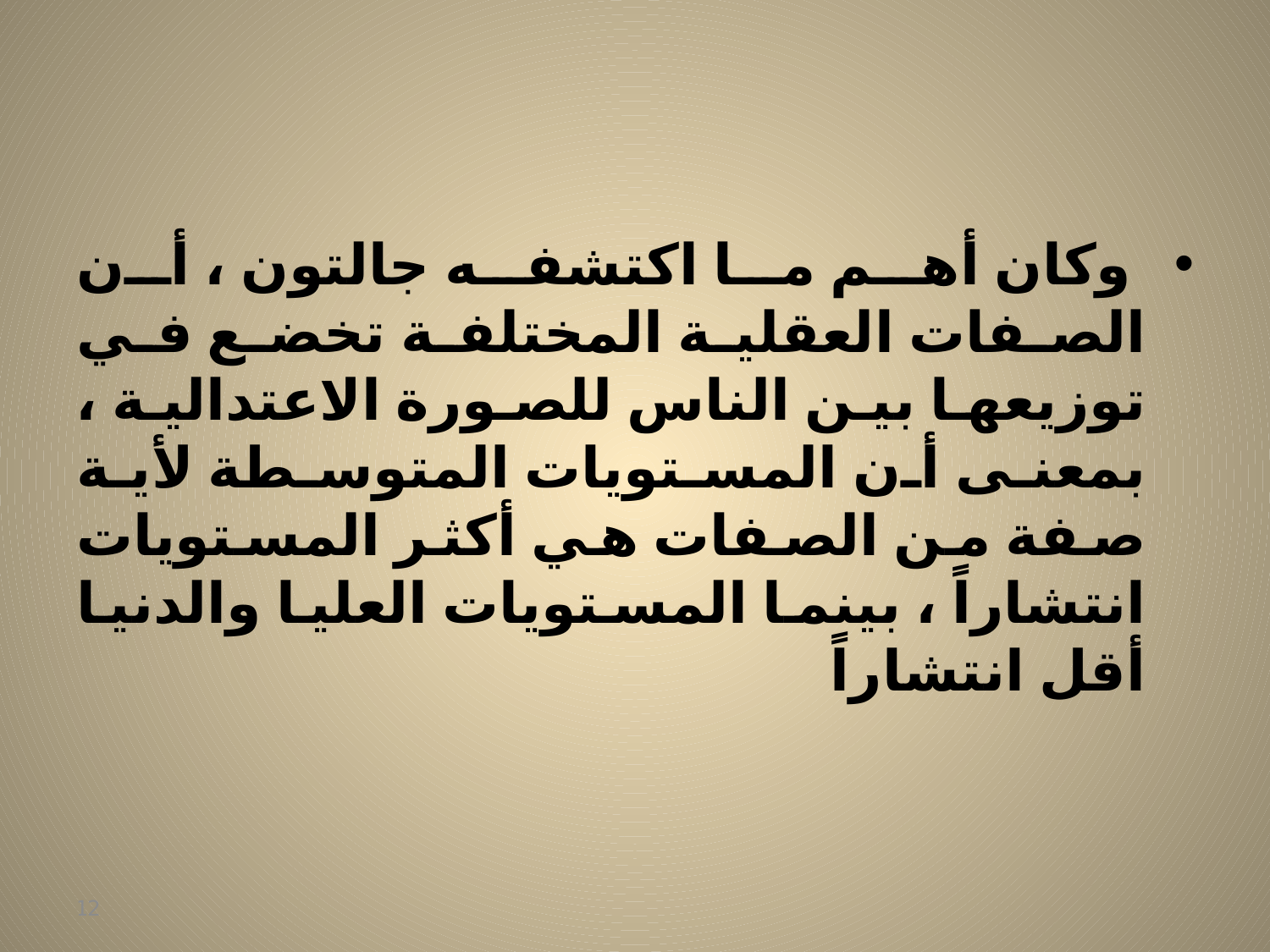

#
 وكان أهم ما اكتشفه جالتون ، أن الصفات العقلية المختلفة تخضع في توزيعها بين الناس للصورة الاعتدالية ، بمعنى أن المستويات المتوسطة لأية صفة من الصفات هي أكثر المستويات انتشاراً ، بينما المستويات العليا والدنيا أقل انتشاراً
12